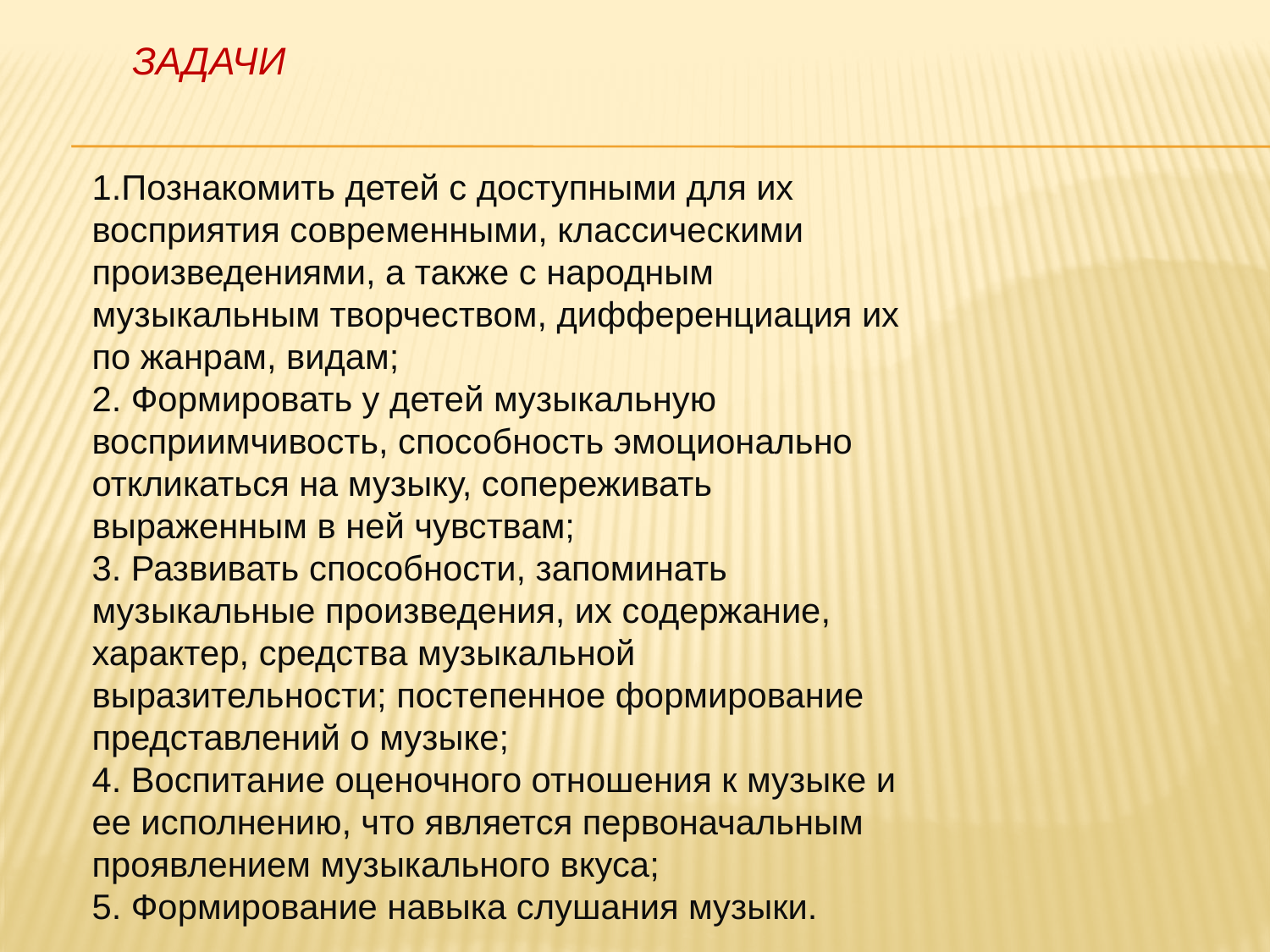

# задачи
1.Познакомить детей с доступными для их восприятия современными, классическими произведениями, а также с народным музыкальным творчеством, дифференциация их по жанрам, видам;
2. Формировать у детей музыкальную восприимчивость, способность эмоционально откликаться на музыку, сопереживать выраженным в ней чувствам;
3. Развивать способности, запоминать музыкальные произведения, их содержание, характер, средства музыкальной выразительности; постепенное формирование представлений о музыке;
4. Воспитание оценочного отношения к музыке и ее исполнению, что является первоначальным проявлением музыкального вкуса;
5. Формирование навыка слушания музыки.